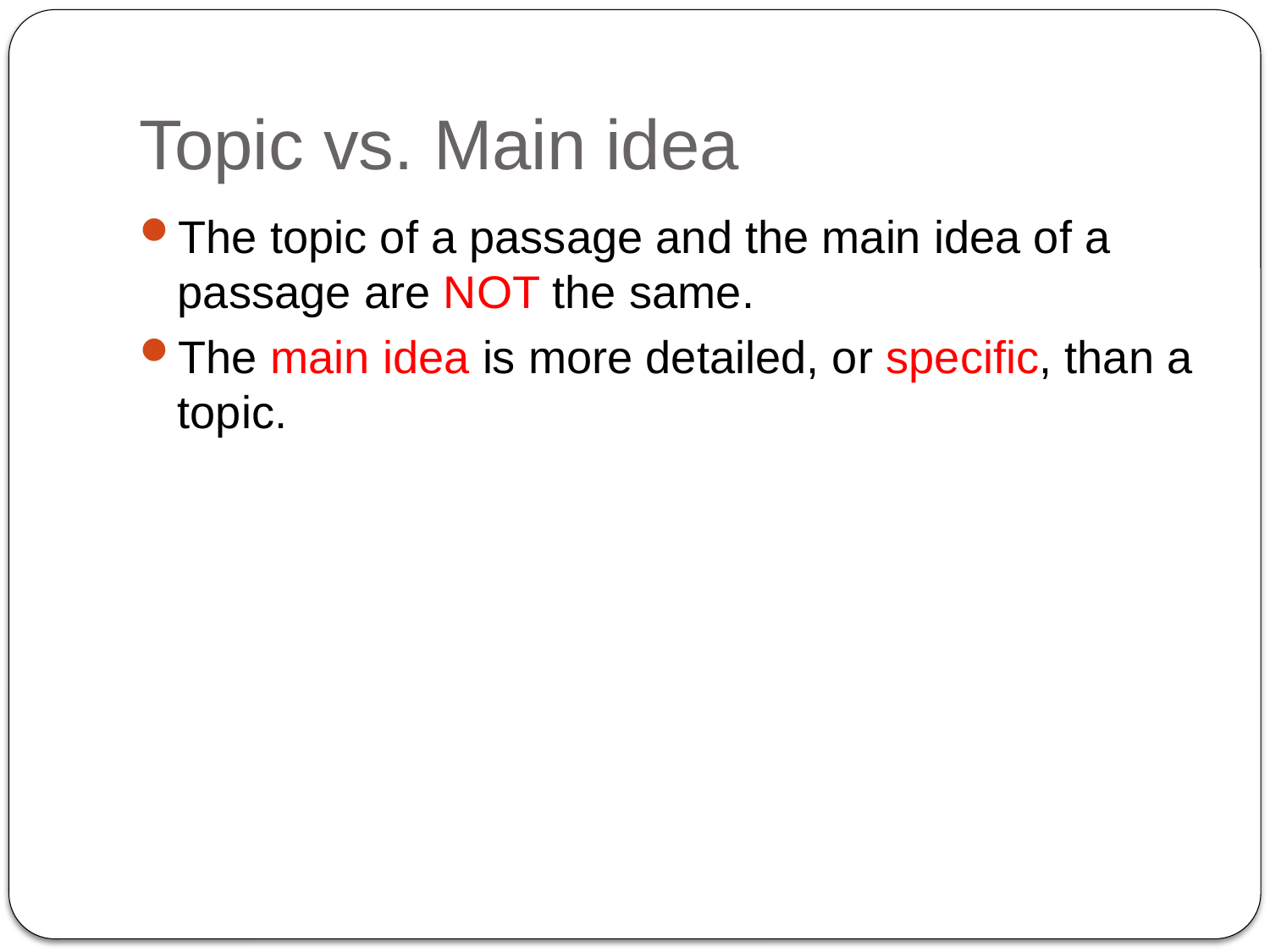

# Topic vs. Main idea
The topic of a passage and the main idea of a passage are NOT the same.
The main idea is more detailed, or specific, than a topic.